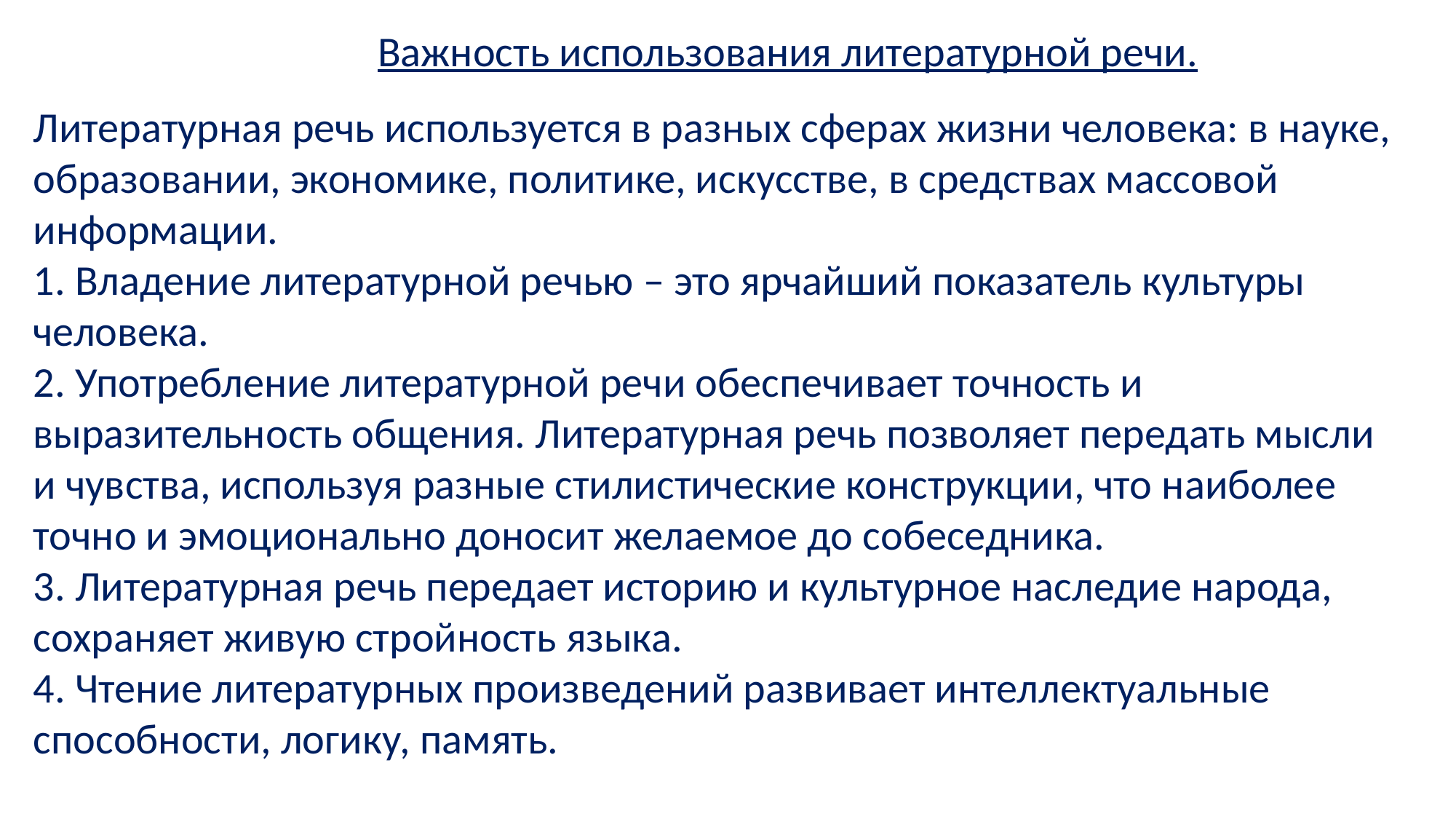

Важность использования литературной речи.
Литературная речь используется в разных сферах жизни человека: в науке, образовании, экономике, политике, искусстве, в средствах массовой информации.
1. Владение литературной речью – это ярчайший показатель культуры человека.
2. Употребление литературной речи обеспечивает точность и выразительность общения. Литературная речь позволяет передать мысли и чувства, используя разные стилистические конструкции, что наиболее точно и эмоционально доносит желаемое до собеседника.
3. Литературная речь передает историю и культурное наследие народа, сохраняет живую стройность языка.
4. Чтение литературных произведений развивает интеллектуальные способности, логику, память.